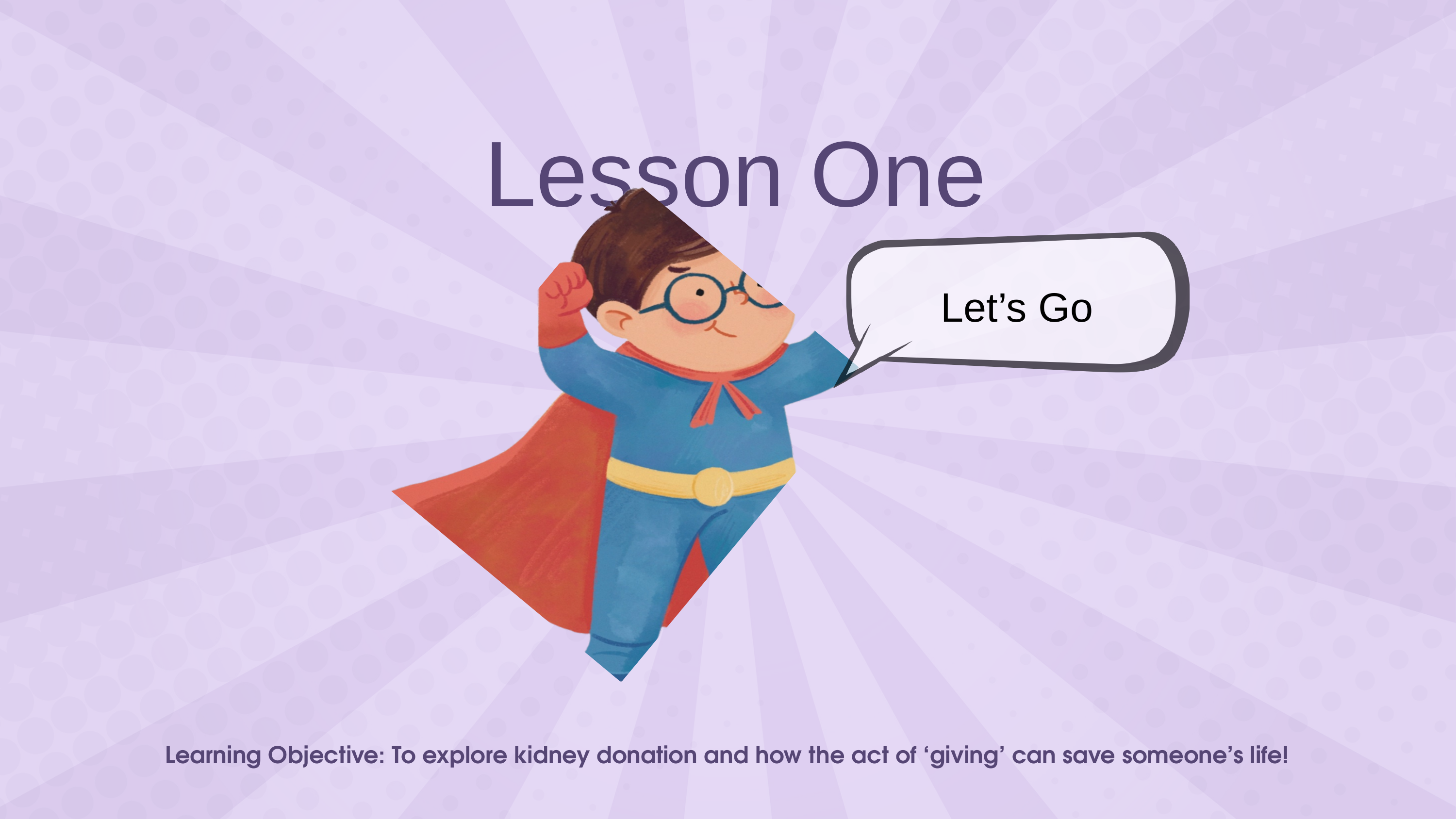

Lesson One

Let’s Go
Learning Objective: To explore kidney donation and how the act of ‘giving’ can save someone’s life!